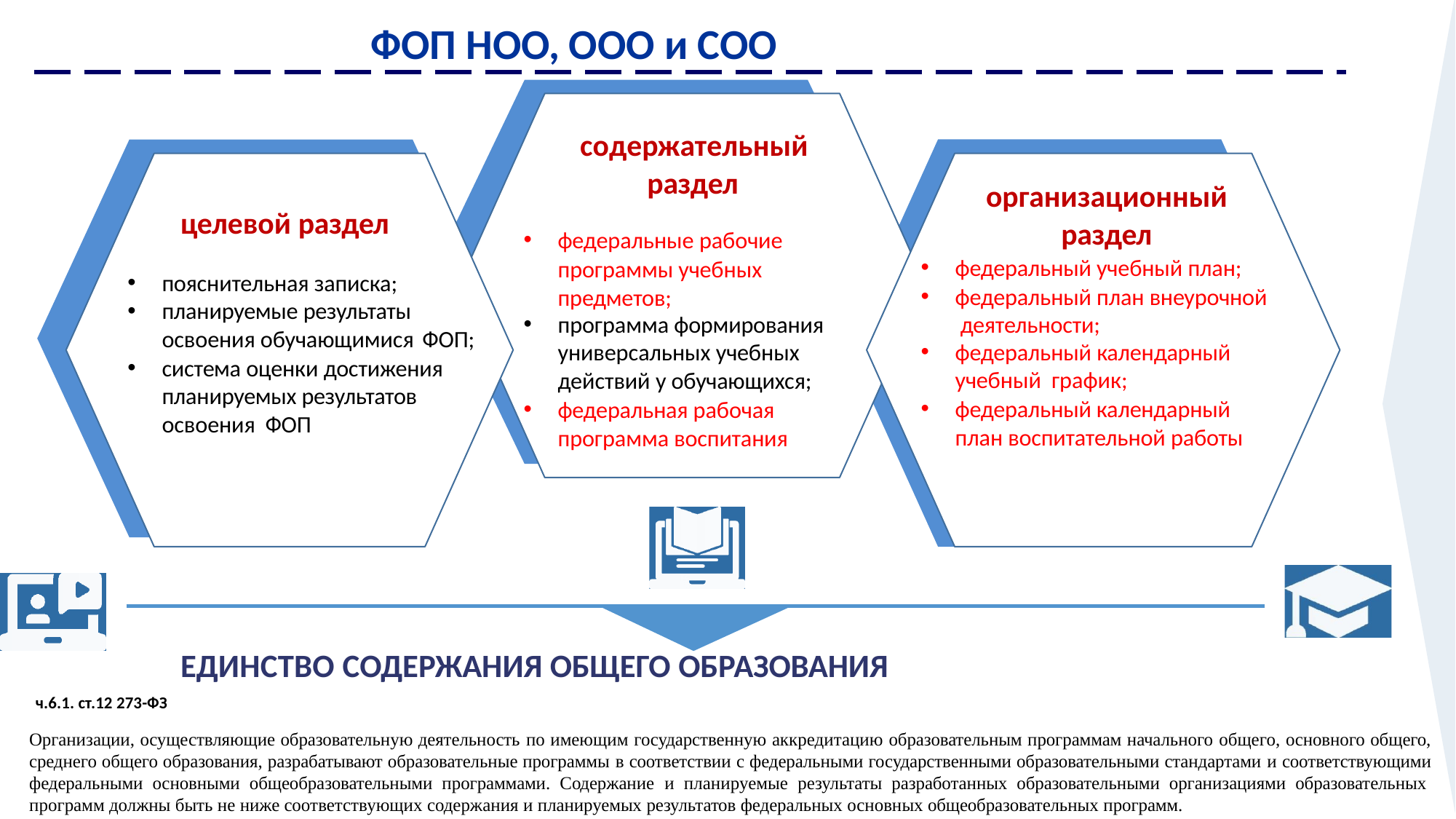

# ФОП НОО, ООО и СОО

cодержательный  раздел

организационный
раздел
федеральный учебный план;
федеральный план внеурочной  деятельности;
федеральный календарный
учебный график;
федеральный календарный  план воспитательной работы
целевой раздел
федеральные рабочие
программы учебных  предметов;
программа формирования
универсальных учебных
действий у обучающихся;
федеральная рабочая  программа воспитания
пояснительная записка;
планируемые результаты
освоения обучающимися ФОП;
система оценки достижения  планируемых результатов  освоения ФОП
ЕДИНСТВО СОДЕРЖАНИЯ ОБЩЕГО ОБРАЗОВАНИЯ
ч.6.1. ст.12 273-ФЗ
Организации, осуществляющие образовательную деятельность по имеющим государственную аккредитацию образовательным программам начального общего, основного общего,  среднего общего образования, разрабатывают образовательные программы в соответствии с федеральными государственными образовательными стандартами и соответствующими  федеральными основными общеобразовательными программами. Содержание и планируемые результаты разработанных образовательными организациями образовательных  программ должны быть не ниже соответствующих содержания и планируемых результатов федеральных основных общеобразовательных программ.